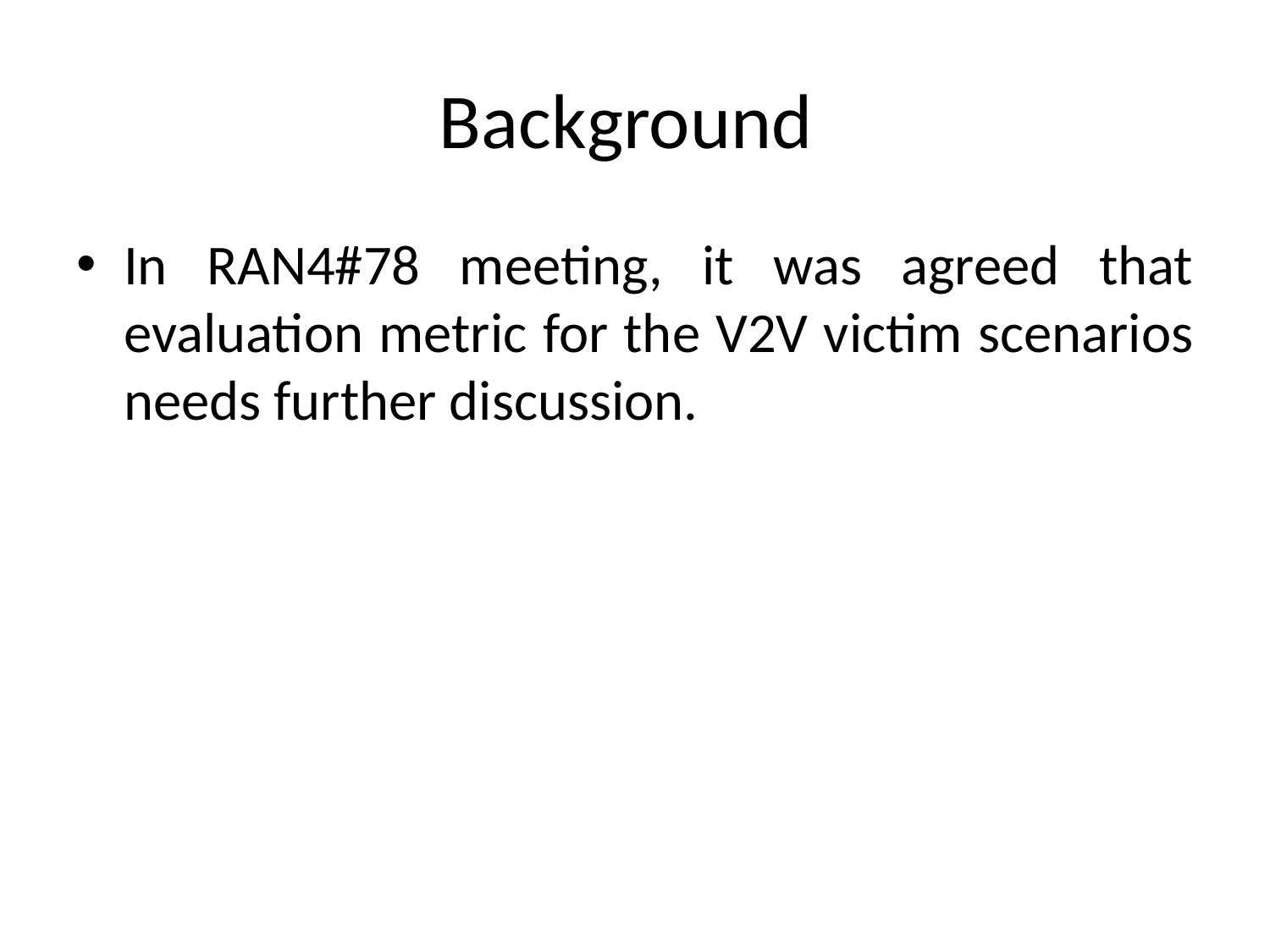

# Background
In RAN4#78 meeting, it was agreed that evaluation metric for the V2V victim scenarios needs further discussion.